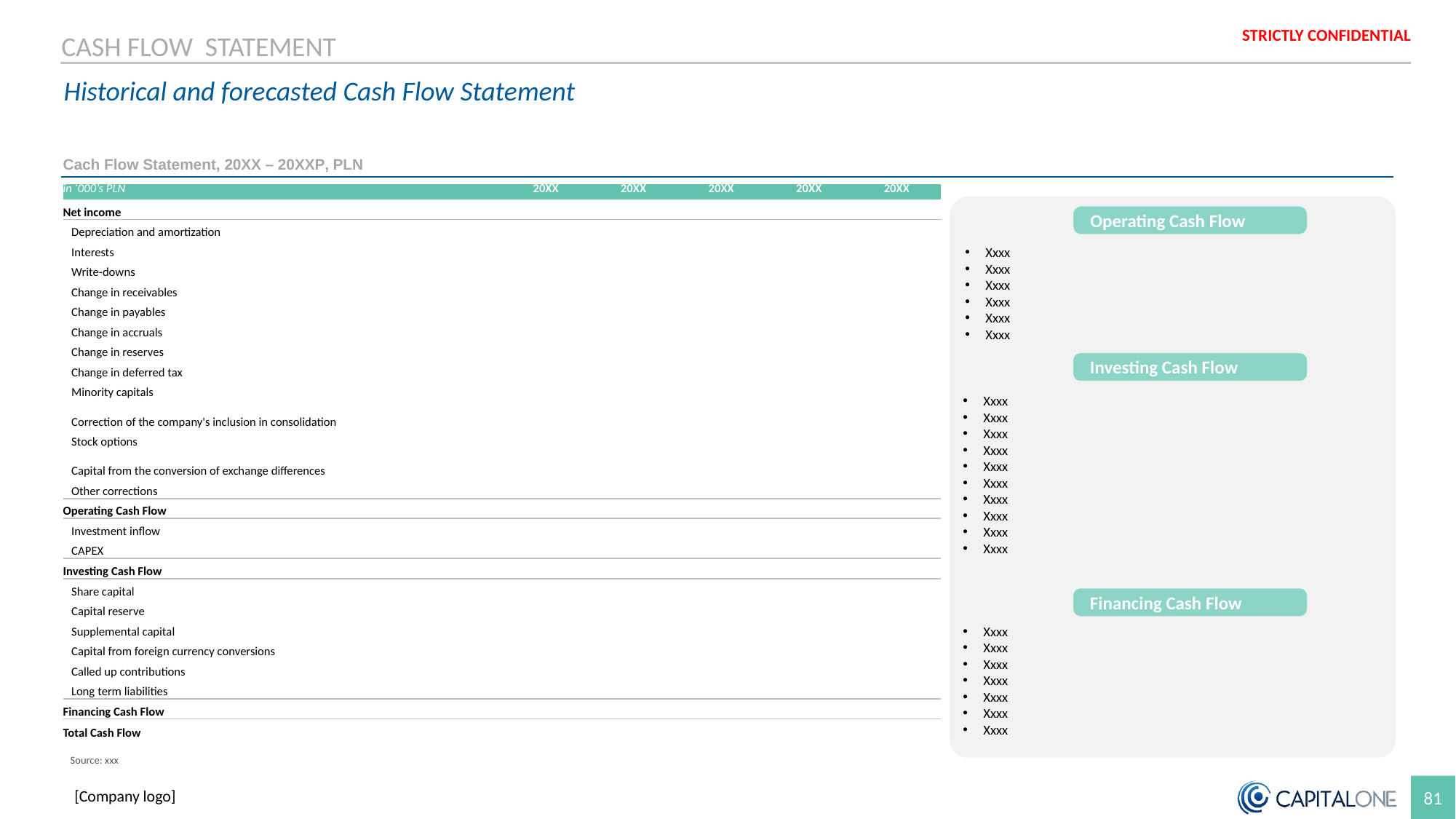

CASH FLOW  STATEMENT
Historical and forecasted Cash Flow Statement
Cach Flow Statement, 20XX – 20XXP, PLN
| in ‘000’s PLN | 20XX | 20XX | 20XX | 20XX | 20XX |
| --- | --- | --- | --- | --- | --- |
| Net income |  |  |  |  |  |
| Depreciation and amortization |  |  |  |  |  |
| Interests |  |  |  |  |  |
| Write-downs |  |  |  |  |  |
| Change in receivables |  |  |  |  |  |
| Change in payables |  |  |  |  |  |
| Change in accruals |  |  |  |  |  |
| Change in reserves |  |  |  |  |  |
| Change in deferred tax |  |  |  |  |  |
| Minority capitals |  |  |  |  |  |
| Correction of the company's inclusion in consolidation |  |  |  |  |  |
| Stock options |  |  |  |  |  |
| Capital from the conversion of exchange differences |  |  |  |  |  |
| Other corrections |  |  |  |  |  |
| Operating Cash Flow |  |  |  |  |  |
| Investment inflow |  |  |  |  |  |
| CAPEX |  |  |  |  |  |
| Investing Cash Flow |  |  |  |  |  |
| Share capital |  |  |  |  |  |
| Capital reserve |  |  |  |  |  |
| Supplemental capital |  |  |  |  |  |
| Capital from foreign currency conversions |  |  |  |  |  |
| Called up contributions |  |  |  |  |  |
| Long term liabilities |  |  |  |  |  |
| Financing Cash Flow |  |  |  |  |  |
| Total Cash Flow |  |  |  |  |  |

Operating Cash Flow
Xxxx
Xxxx
Xxxx
Xxxx
Xxxx
Xxxx

Investing Cash Flow
Xxxx
Xxxx
Xxxx
Xxxx
Xxxx
Xxxx
Xxxx
Xxxx
Xxxx
Xxxx

Financing Cash Flow
Xxxx
Xxxx
Xxxx
Xxxx
Xxxx
Xxxx
Xxxx
Source: xxx